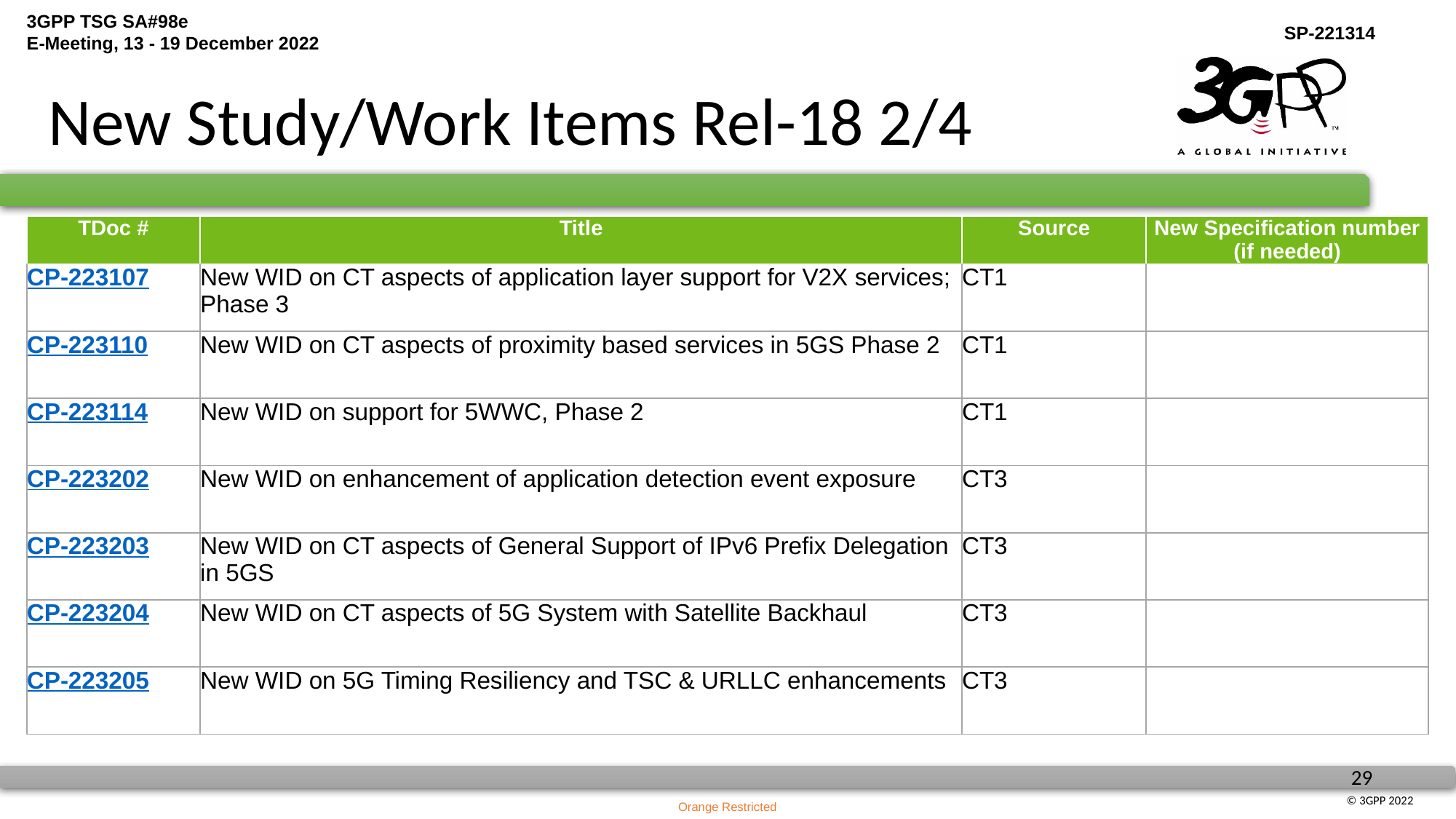

# New Study/Work Items Rel-18 2/4
| TDoc # | Title | Source | New Specification number (if needed) |
| --- | --- | --- | --- |
| CP-223107 | New WID on CT aspects of application layer support for V2X services; Phase 3 | CT1 |  |
| CP-223110 | New WID on CT aspects of proximity based services in 5GS Phase 2 | CT1 |  |
| CP-223114 | New WID on support for 5WWC, Phase 2 | CT1 |  |
| CP-223202 | New WID on enhancement of application detection event exposure | CT3 |  |
| CP-223203 | New WID on CT aspects of General Support of IPv6 Prefix Delegation in 5GS | CT3 |  |
| CP-223204 | New WID on CT aspects of 5G System with Satellite Backhaul | CT3 |  |
| CP-223205 | New WID on 5G Timing Resiliency and TSC & URLLC enhancements | CT3 |  |